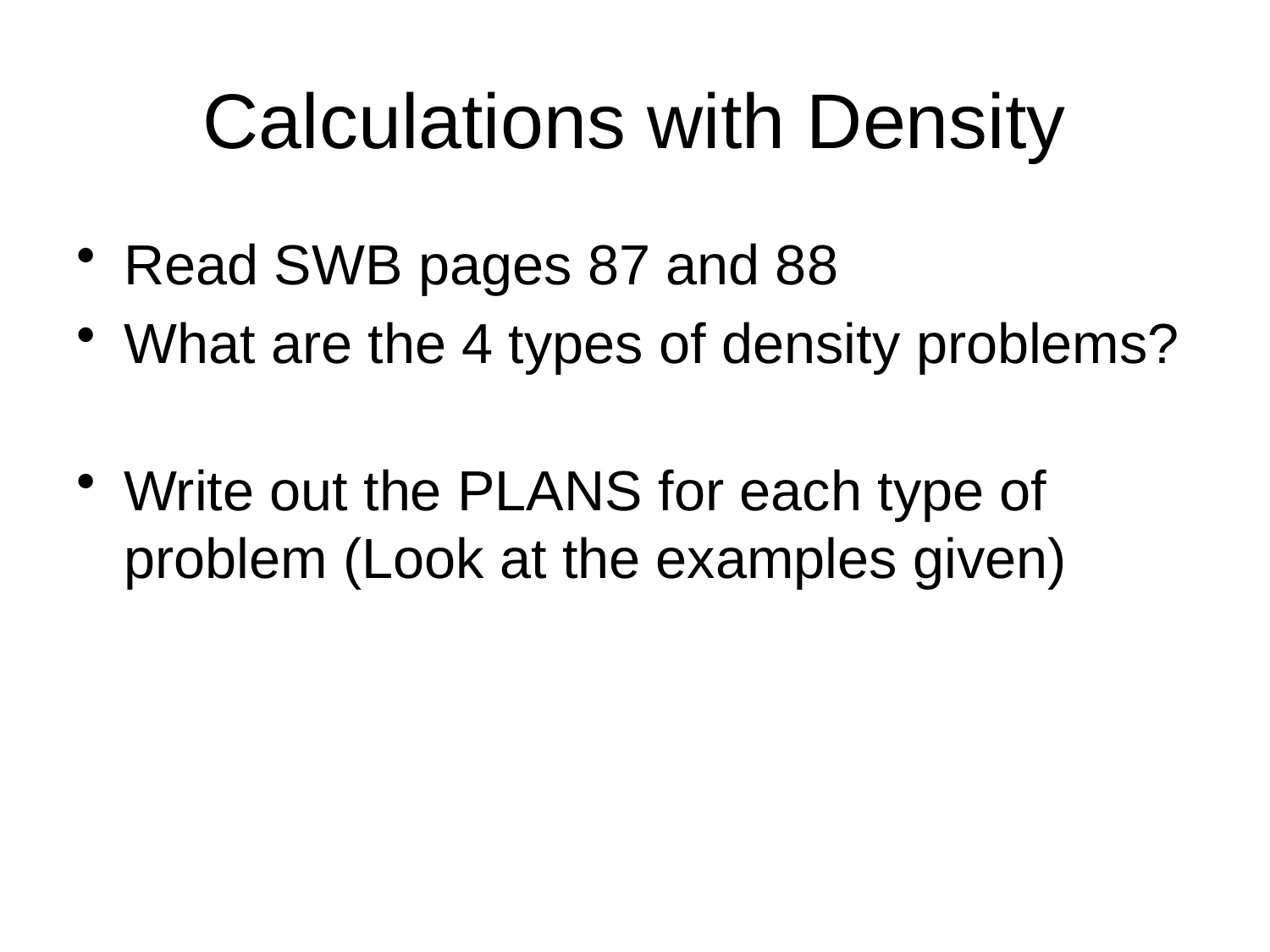

# Calculations with Density
Read SWB pages 87 and 88
What are the 4 types of density problems?
Write out the PLANS for each type of problem (Look at the examples given)